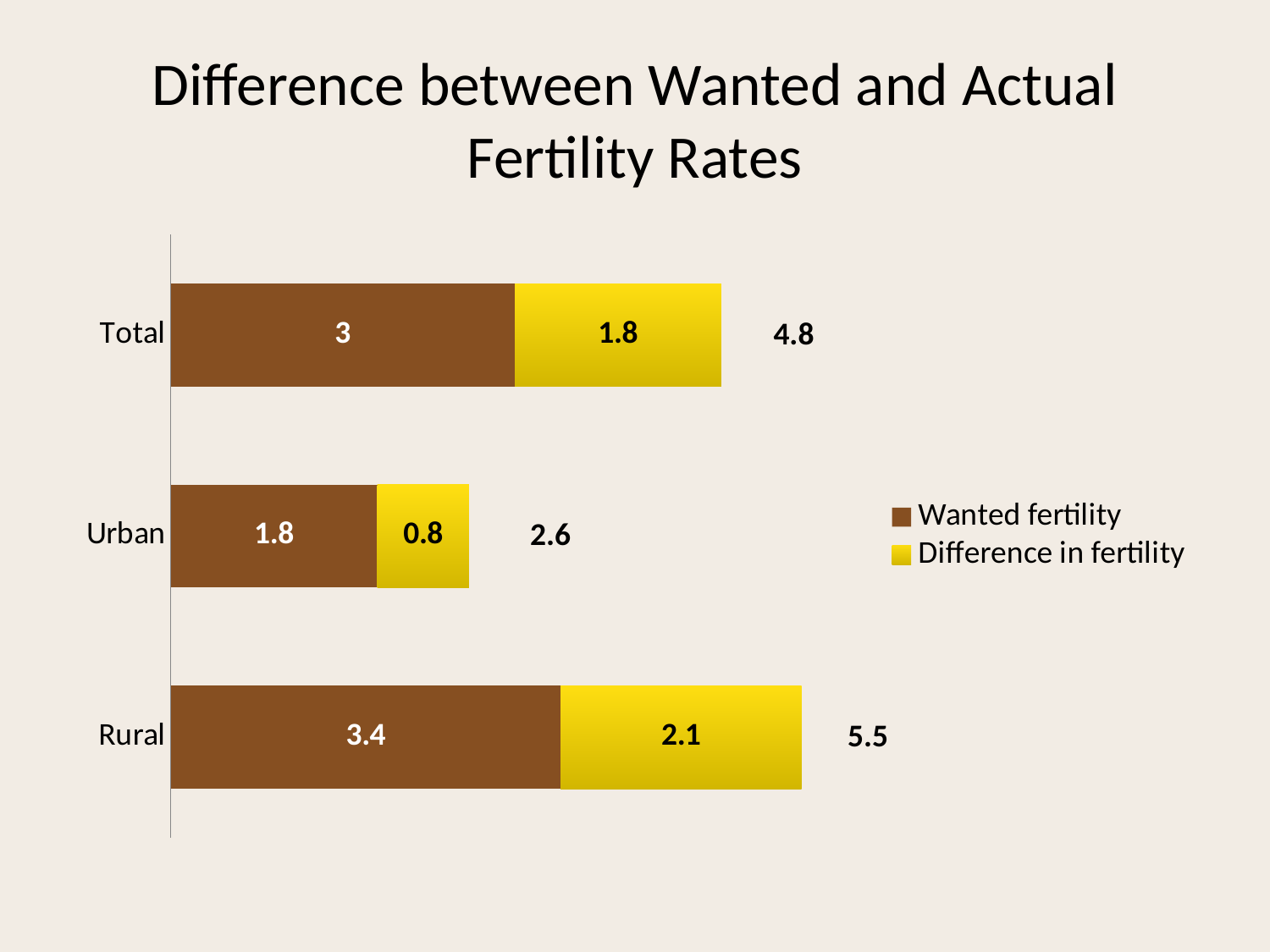

# Difference between Wanted and Actual Fertility Rates

### Chart

| Category | Wanted fertility | Difference in fertility |
|---|---|---|
| Rural | 3.4 | 2.1 |
| Urban | 1.8 | 0.8 |
| Total | 3.0 | 1.7999999999999996 |
4.8
2.6
5.5